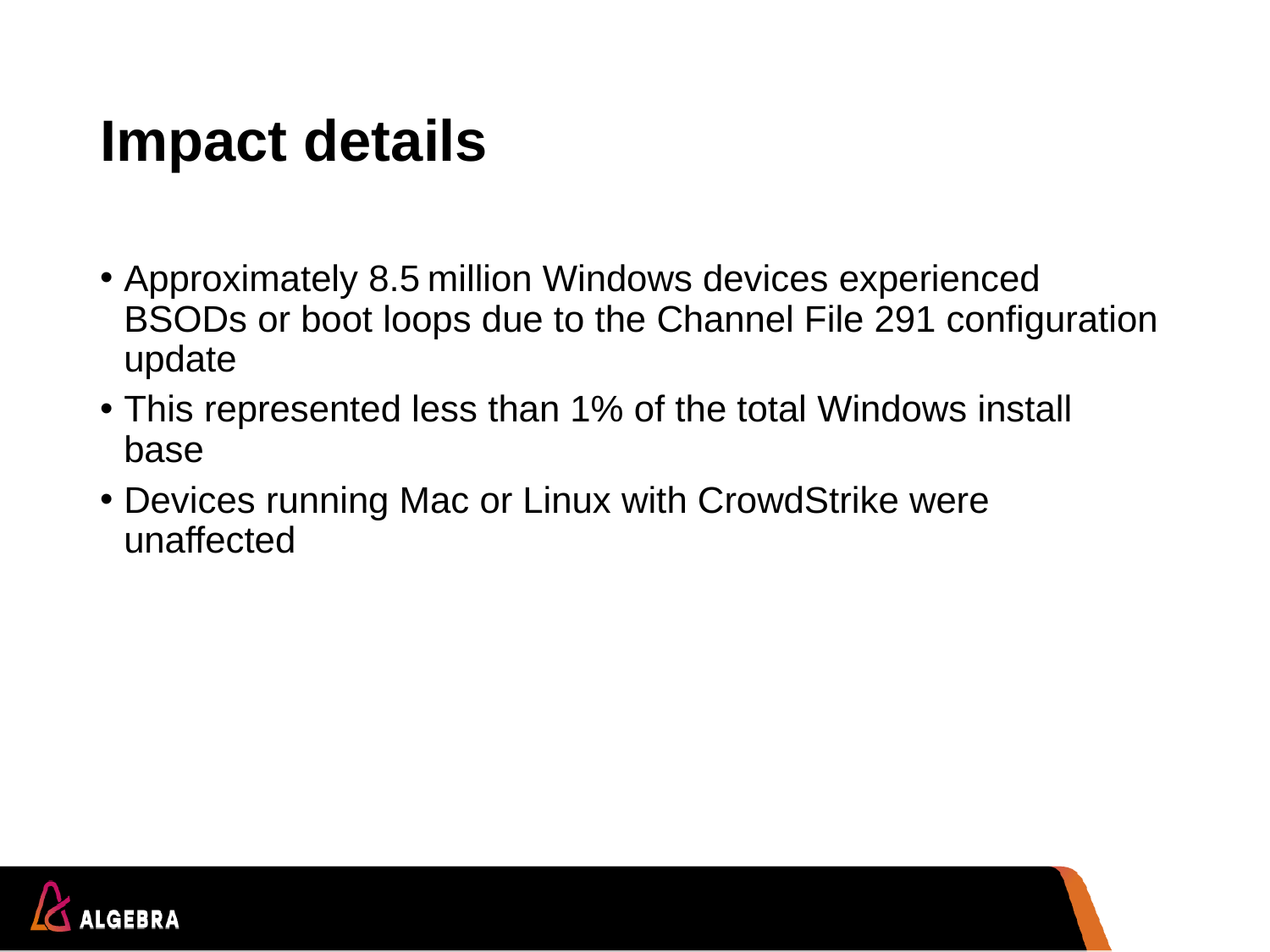

# Impact details
Approximately 8.5 million Windows devices experienced BSODs or boot loops due to the Channel File 291 configuration update
This represented less than 1% of the total Windows install base
Devices running Mac or Linux with CrowdStrike were unaffected